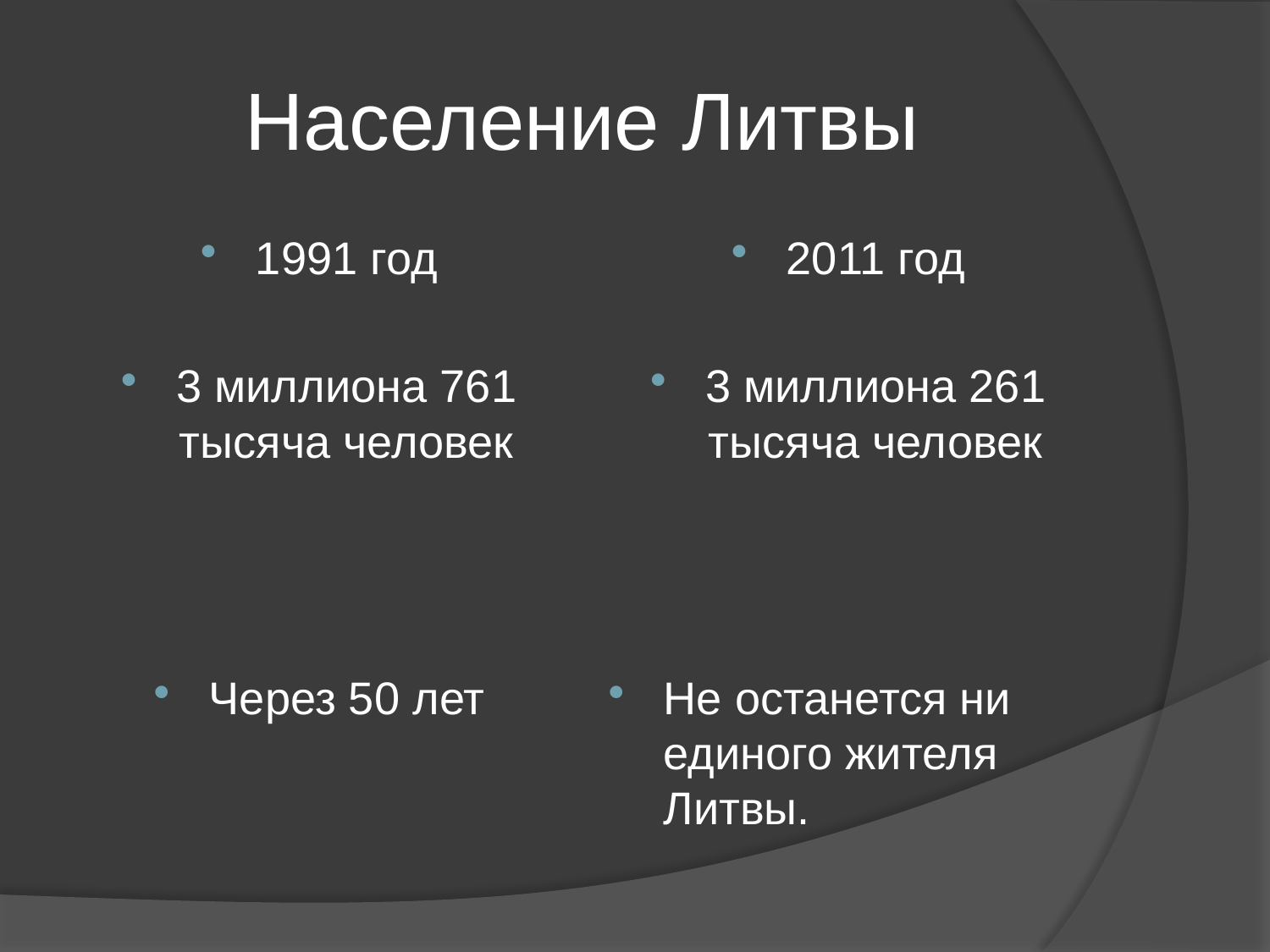

# Население Литвы
1991 год

3 миллиона 761 тысяча человек

Через 50 лет
2011 год

3 миллиона 261 тысяча человек

Не останется ни единого жителя Литвы.